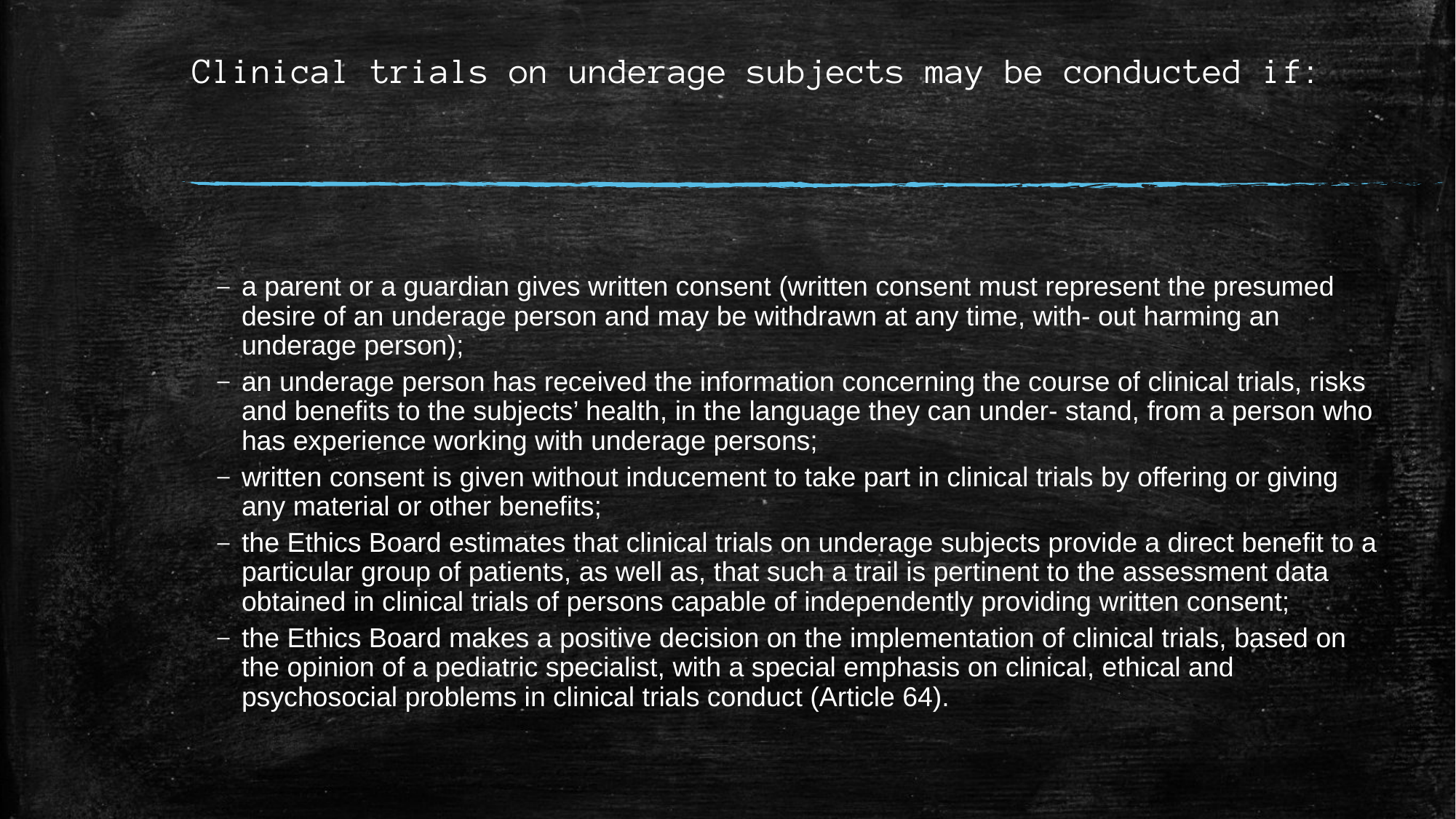

# Clinical trials on underage subjects may be conducted if:

a parent or a guardian gives written consent (written consent must represent the presumed desire of an underage person and may be withdrawn at any time, with- out harming an underage person);
an underage person has received the information concerning the course of clinical trials, risks and beneﬁts to the subjects’ health, in the language they can under- stand, from a person who has experience working with underage persons;
written consent is given without inducement to take part in clinical trials by offering or giving any material or other beneﬁts;
the Ethics Board estimates that clinical trials on underage subjects provide a direct beneﬁt to a particular group of patients, as well as, that such a trail is pertinent to the assessment data obtained in clinical trials of persons capable of independently providing written consent;
the Ethics Board makes a positive decision on the implementation of clinical trials, based on the opinion of a pediatric specialist, with a special emphasis on clinical, ethical and psychosocial problems in clinical trials conduct (Article 64).